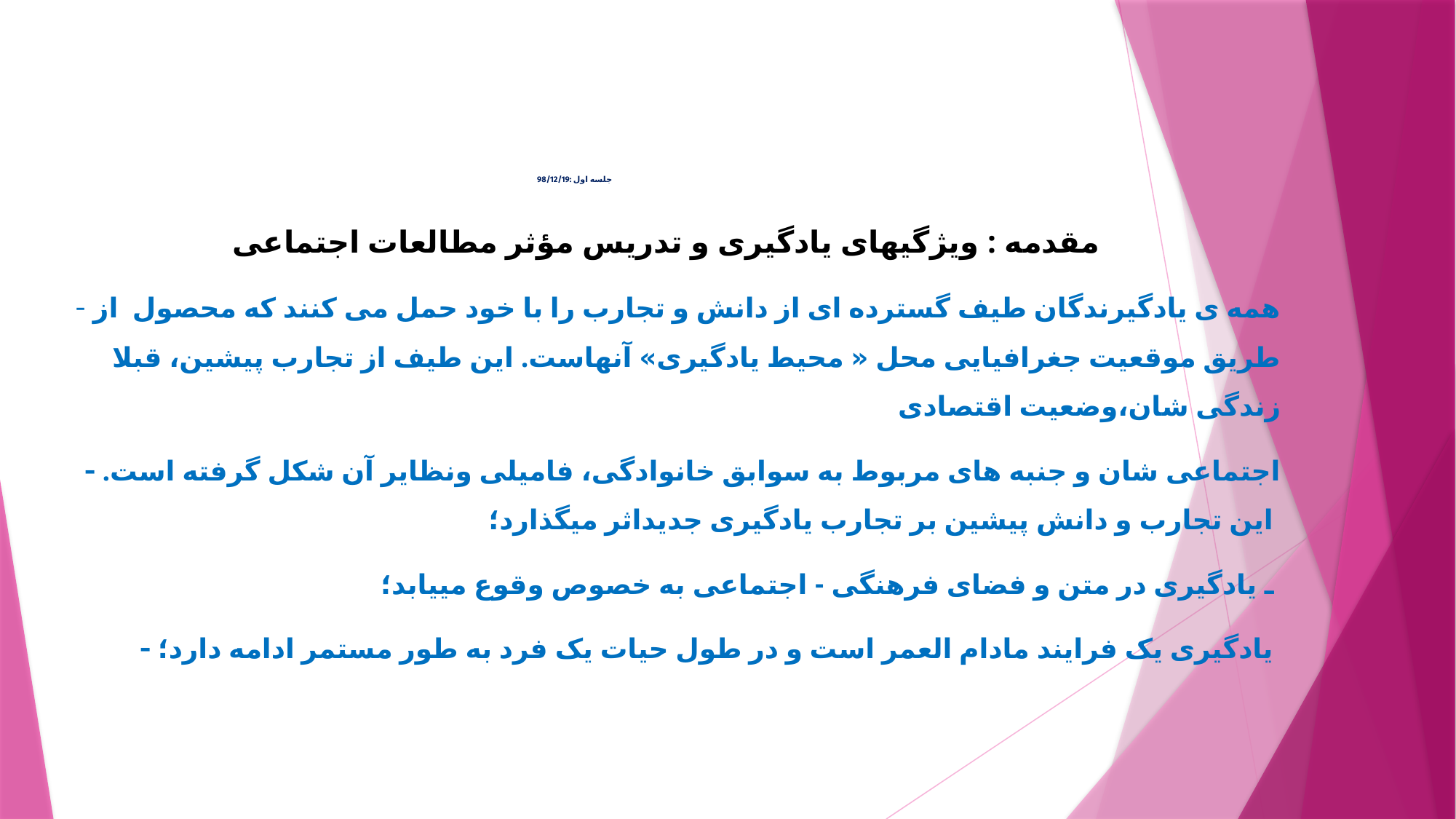

# 98/12/19: جلسه اول
مقدمه : ويژگیهای يادگيری و تدريس مؤثر مطالعات اجتماعی
- همه ی يادگيرندگان طيف گسترده ای از دانش و تجارب را با خود حمل می کنند که محصول  از طريق موقعيت جغرافيايی محل « محيط يادگيری» آنهاست. اين طيف از تجارب پيشين، قبلا زندگی شان،وضعيت اقتصادی
 - اجتماعی شان و جنبه های مربوط به سوابق خانوادگی، فاميلی ونظاير آن شکل گرفته است. اين تجارب و دانش پيشين بر تجارب يادگيری جديداثر میگذارد؛
ـ يادگيری در متن و فضای فرهنگی - اجتماعی به خصوص وقوع میيابد؛
- يادگيری يک فرايند مادام العمر است و در طول حيات يک فرد به طور مستمر ادامه دارد؛